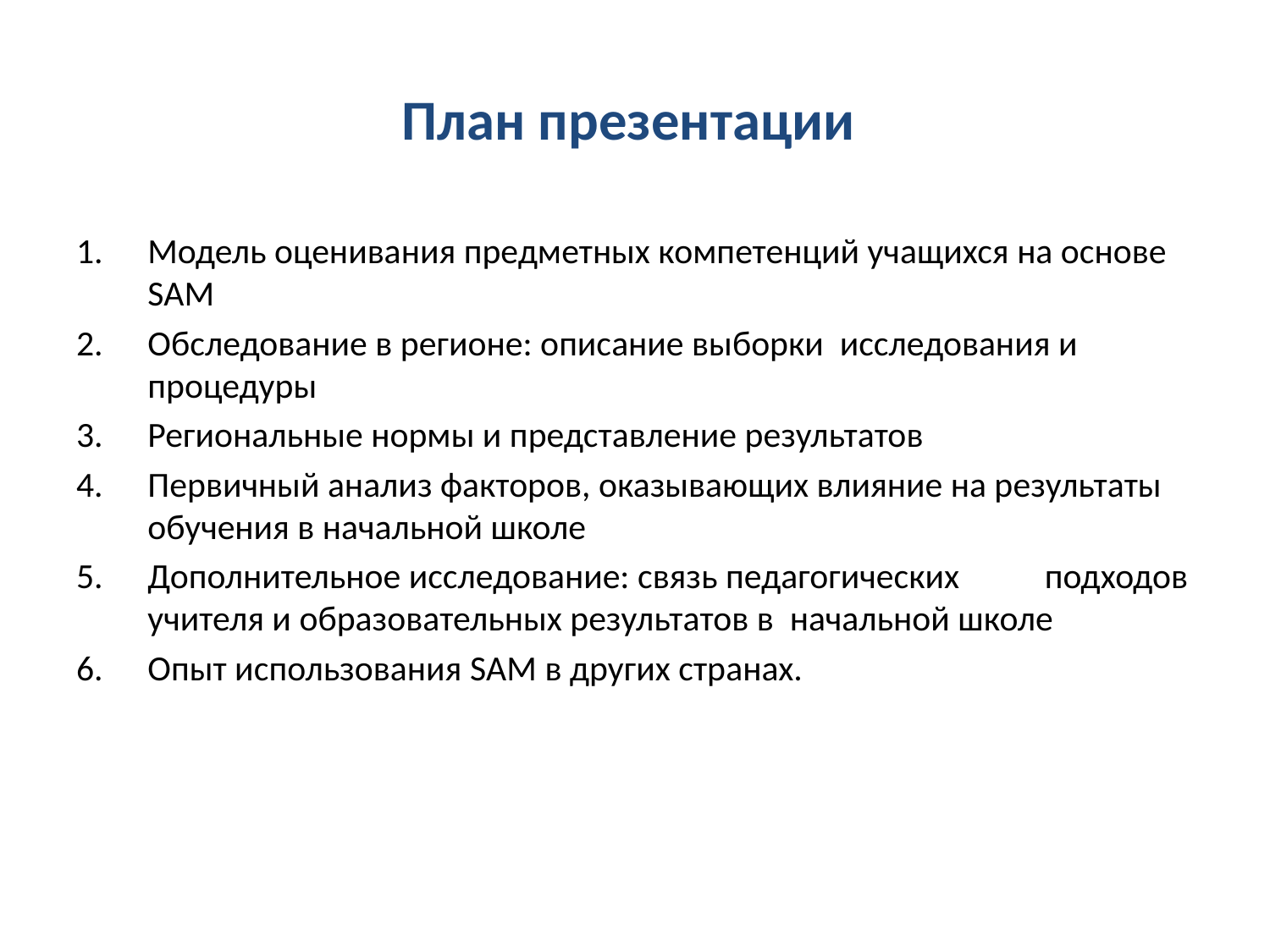

# План презентации
Модель оценивания предметных компетенций учащихся на основе SAM
Обследование в регионе: описание выборки  исследования и процедуры
Региональные нормы и представление результатов
Первичный анализ факторов, оказывающих влияние на результаты обучения в начальной школе
Дополнительное исследование: связь педагогических 	 подходов учителя и образовательных результатов в  начальной школе
Опыт использования SAM в других странах.